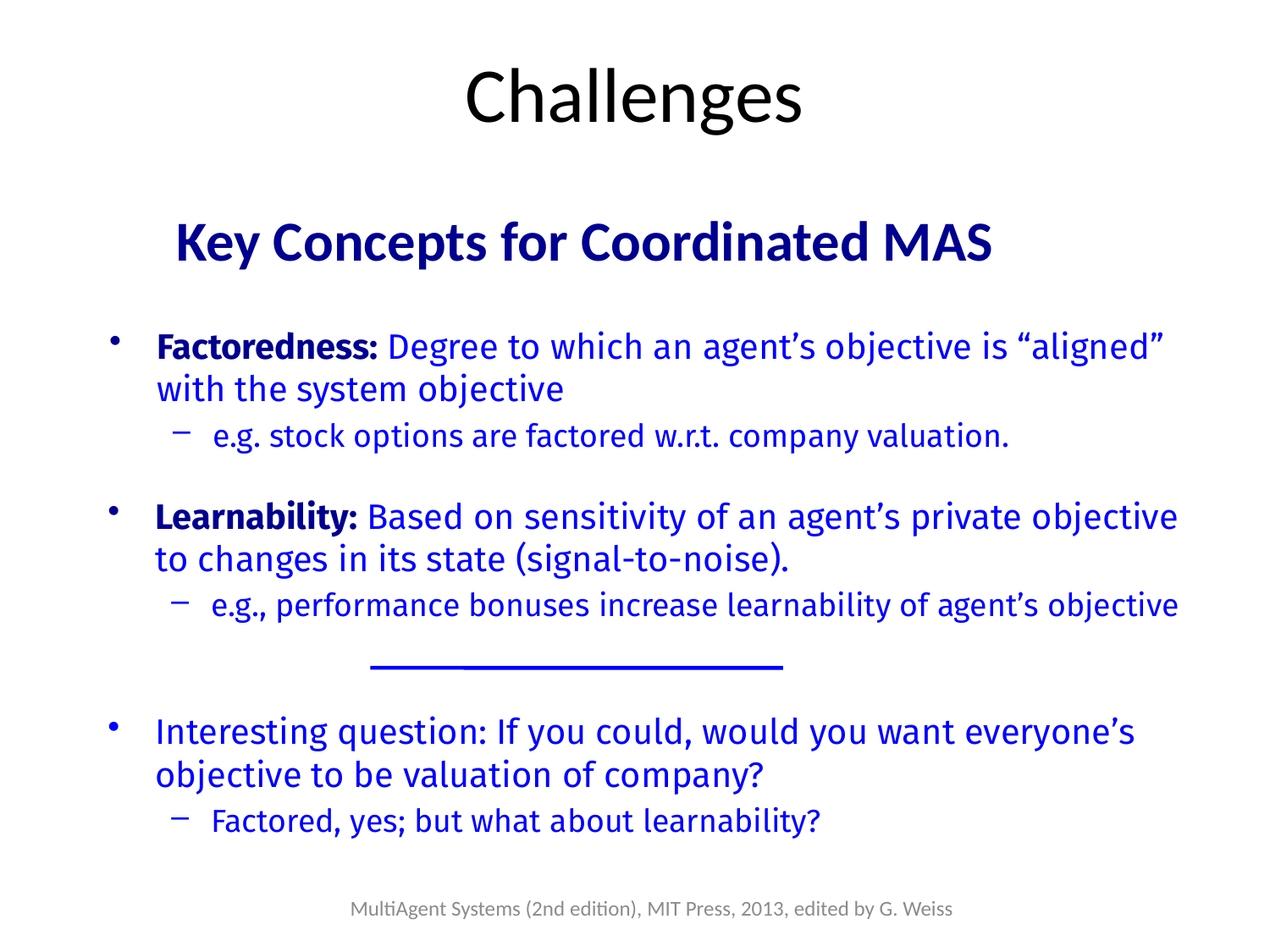

# Challenges
Key Concepts for Coordinated MAS
Factoredness: Degree to which an agent’s objective is “aligned” with the system objective
e.g. stock options are factored w.r.t. company valuation.

Learnability: Based on sensitivity of an agent’s private objective to changes in its state (signal-to-noise).
e.g., performance bonuses increase learnability of agent’s objective

Interesting question: If you could, would you want everyone’s objective to be valuation of company?
Factored, yes; but what about learnability?
MultiAgent Systems (2nd edition), MIT Press, 2013, edited by G. Weiss